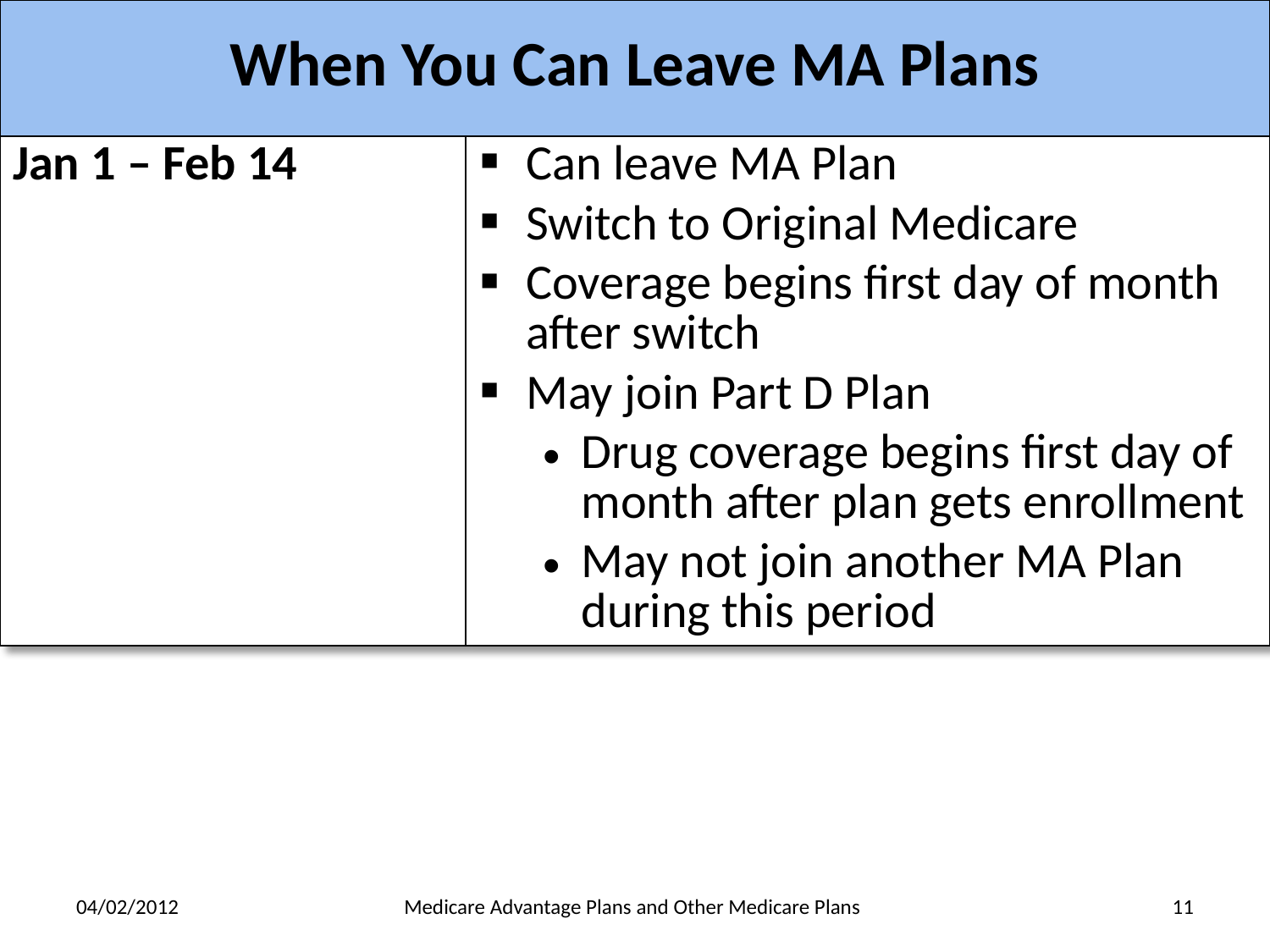

| When You Can Leave MA Plans |  |
| --- | --- |
| Jan 1 – Feb 14 | Can leave MA Plan Switch to Original Medicare Coverage begins first day of month after switch May join Part D Plan Drug coverage begins first day of month after plan gets enrollment May not join another MA Plan during this period |
04/02/2012
Medicare Advantage Plans and Other Medicare Plans
11